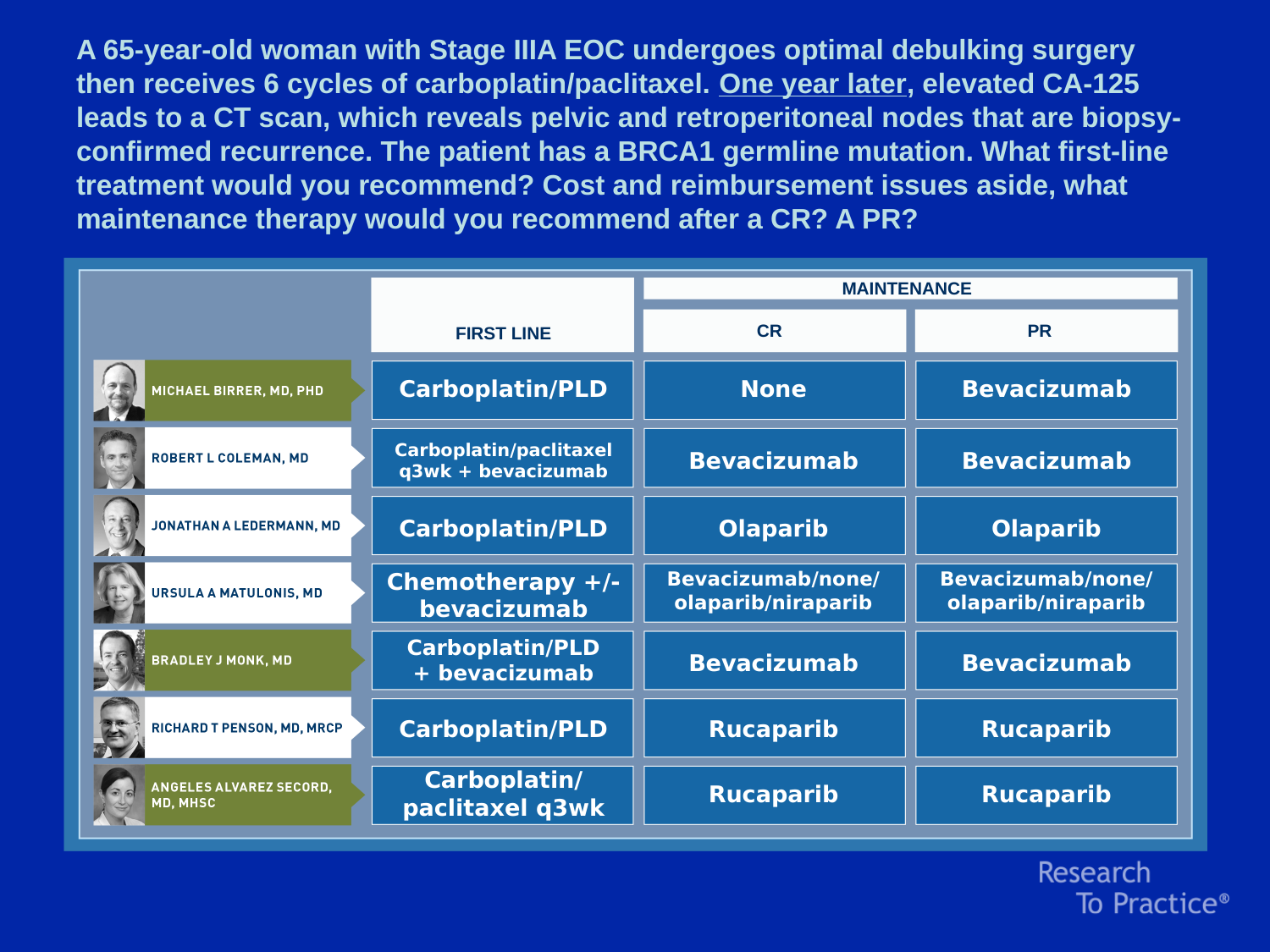

A 65-year-old woman with Stage IIIA EOC undergoes optimal debulking surgery then receives 6 cycles of carboplatin/paclitaxel. One year later, elevated CA-125 leads to a CT scan, which reveals pelvic and retroperitoneal nodes that are biopsy-confirmed recurrence. The patient has a BRCA1 germline mutation. What first-line treatment would you recommend? Cost and reimbursement issues aside, what maintenance therapy would you recommend after a CR? A PR?
MAINTENANCE
CR
PR
FIRST LINE
Carboplatin/PLD
None
Bevacizumab
Carboplatin/paclitaxel q3wk + bevacizumab
Bevacizumab
Bevacizumab
Carboplatin/PLD
Olaparib
Olaparib
Bevacizumab/none/olaparib/niraparib
Bevacizumab/none/olaparib/niraparib
Chemotherapy +/- bevacizumab
Carboplatin/PLD
+ bevacizumab
Bevacizumab
Bevacizumab
Carboplatin/PLD
Rucaparib
Rucaparib
Carboplatin/
paclitaxel q3wk
Rucaparib
Rucaparib